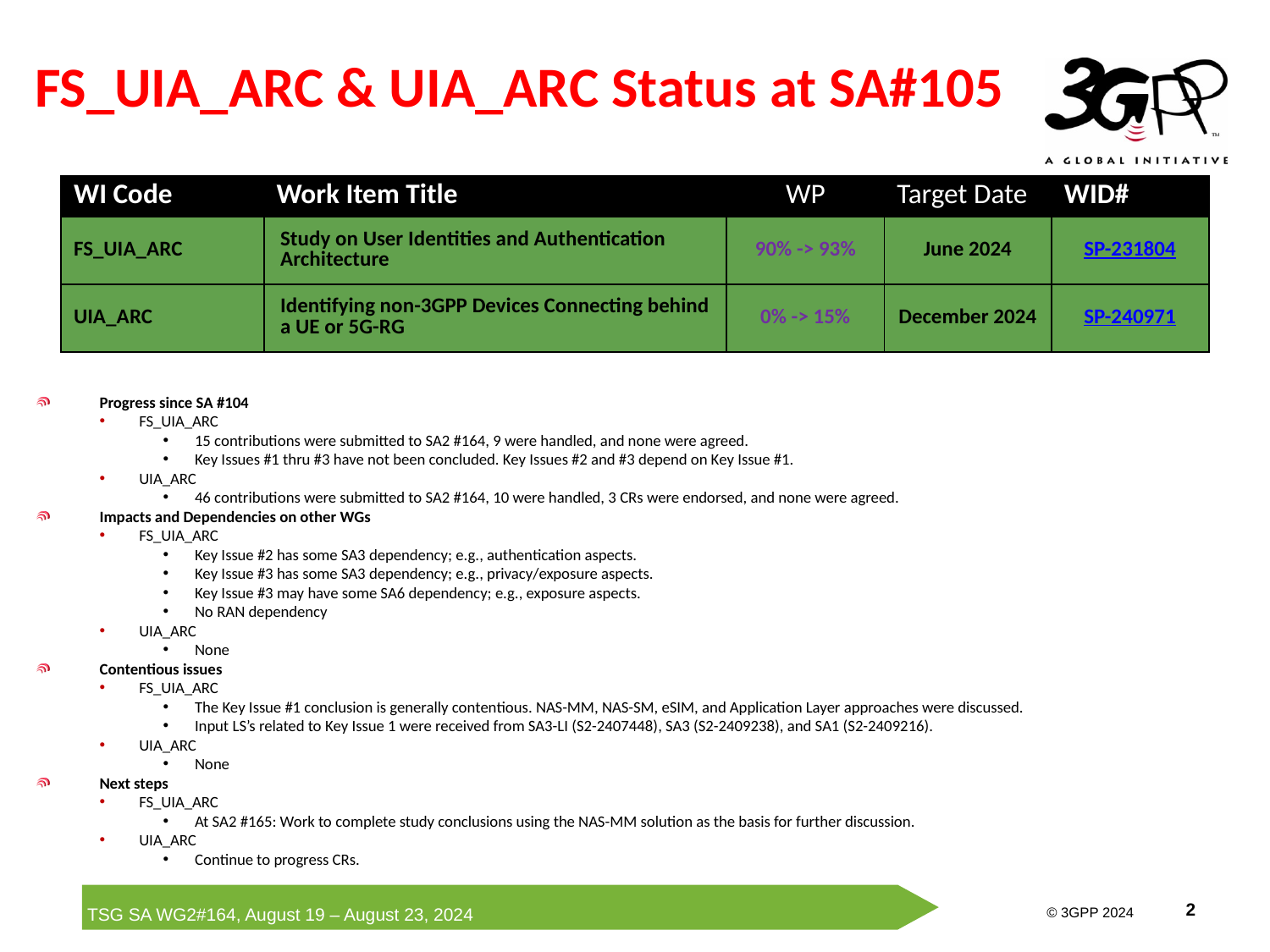

# FS_UIA_ARC & UIA_ARC Status at SA#105
| WI Code | Work Item Title | WP | Target Date | WID# |
| --- | --- | --- | --- | --- |
| FS\_UIA\_ARC | Study on User Identities and Authentication Architecture | 90% -> 93% | June 2024 | SP-231804 |
| UIA\_ARC | Identifying non-3GPP Devices Connecting behind a UE or 5G-RG | 0% -> 15% | December 2024 | SP-240971 |
Progress since SA #104
FS_UIA_ARC
15 contributions were submitted to SA2 #164, 9 were handled, and none were agreed.
Key Issues #1 thru #3 have not been concluded. Key Issues #2 and #3 depend on Key Issue #1.
UIA_ARC
46 contributions were submitted to SA2 #164, 10 were handled, 3 CRs were endorsed, and none were agreed.
Impacts and Dependencies on other WGs
FS_UIA_ARC
Key Issue #2 has some SA3 dependency; e.g., authentication aspects.
Key Issue #3 has some SA3 dependency; e.g., privacy/exposure aspects.
Key Issue #3 may have some SA6 dependency; e.g., exposure aspects.
No RAN dependency
UIA_ARC
None
Contentious issues
FS_UIA_ARC
The Key Issue #1 conclusion is generally contentious. NAS-MM, NAS-SM, eSIM, and Application Layer approaches were discussed.
Input LS’s related to Key Issue 1 were received from SA3-LI (S2-2407448), SA3 (S2-2409238), and SA1 (S2-2409216).
UIA_ARC
None
Next steps
FS_UIA_ARC
At SA2 #165: Work to complete study conclusions using the NAS-MM solution as the basis for further discussion.
UIA_ARC
Continue to progress CRs.